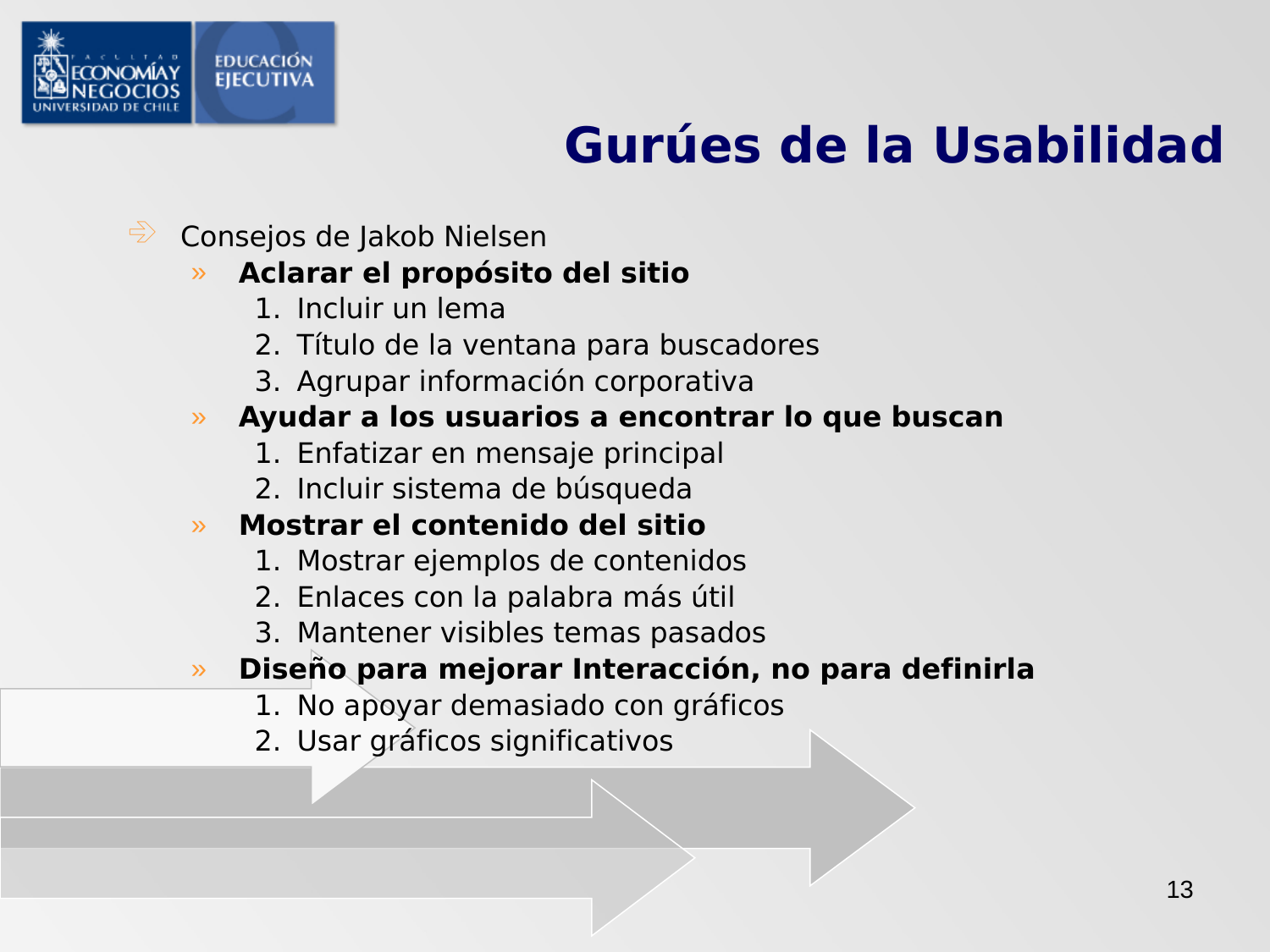

# Gurúes de la Usabilidad
Consejos de Jakob Nielsen
Aclarar el propósito del sitio
Incluir un lema
Título de la ventana para buscadores
Agrupar información corporativa
Ayudar a los usuarios a encontrar lo que buscan
Enfatizar en mensaje principal
Incluir sistema de búsqueda
Mostrar el contenido del sitio
Mostrar ejemplos de contenidos
Enlaces con la palabra más útil
Mantener visibles temas pasados
Diseño para mejorar Interacción, no para definirla
No apoyar demasiado con gráficos
Usar gráficos significativos
13